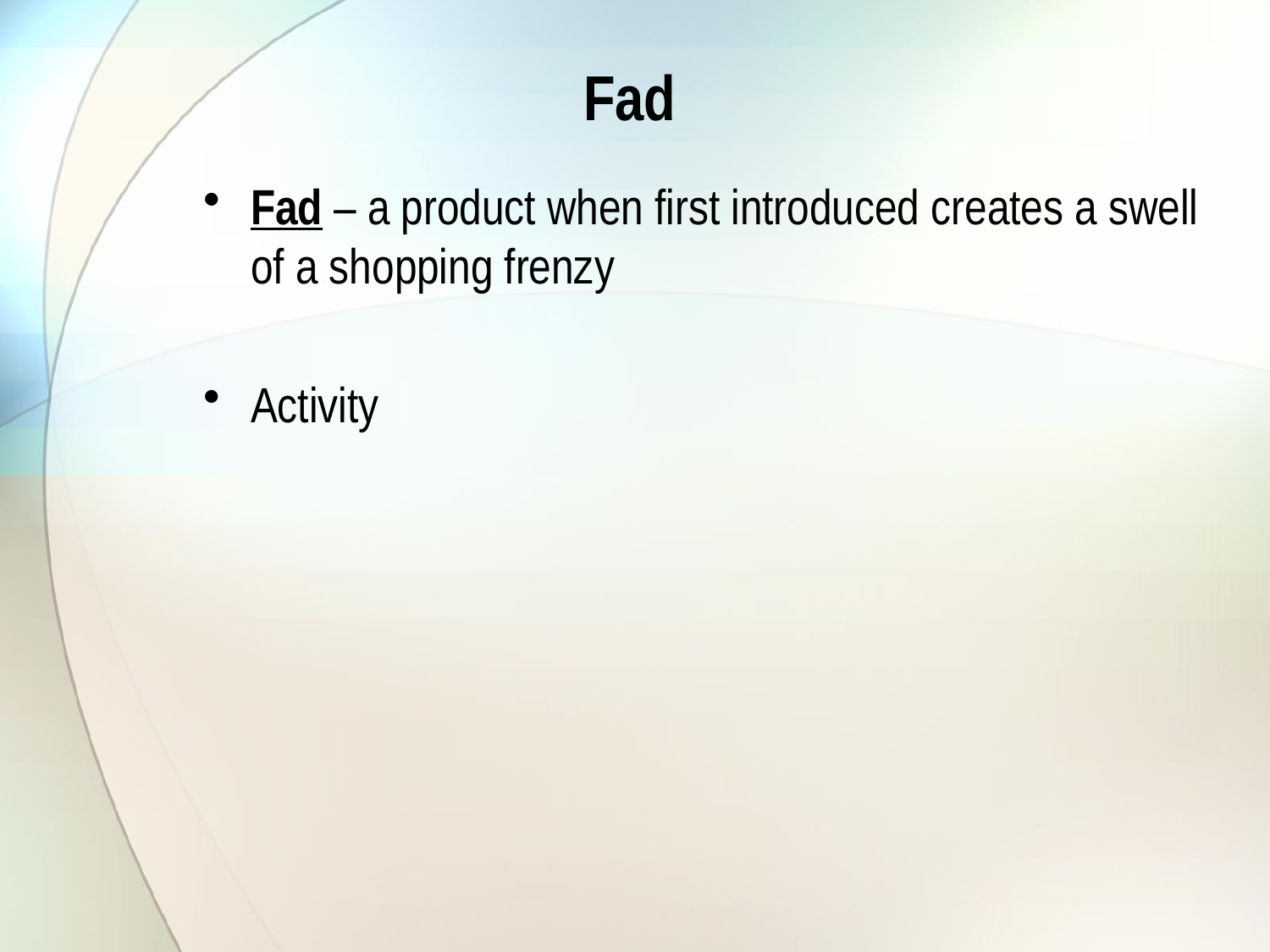

# Fad
Fad – a product when first introduced creates a swell of a shopping frenzy

Activity